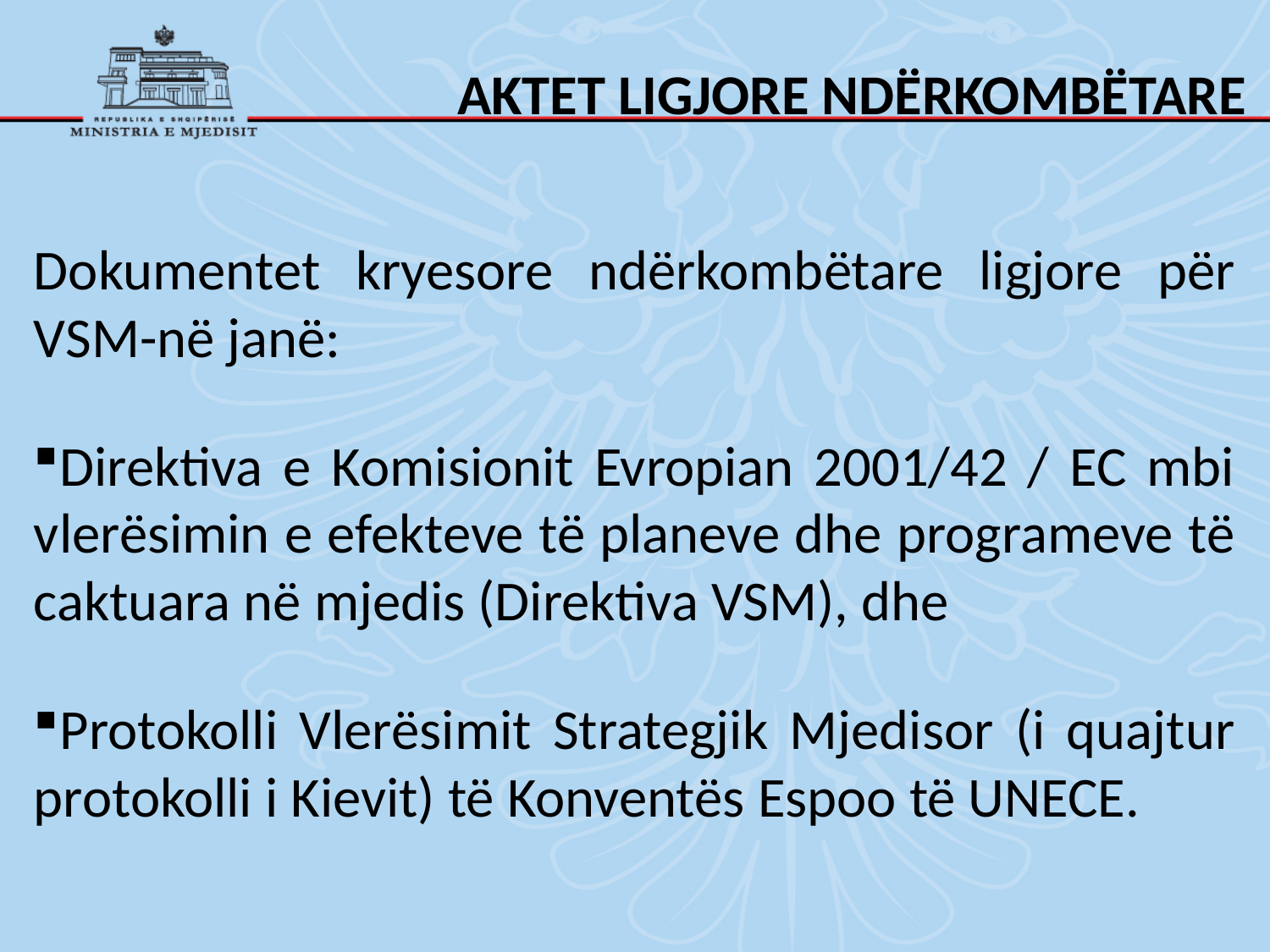

# AKTET LIGJORE NDËRKOMBËTARE

Dokumentet kryesore ndërkombëtare ligjore për VSM-në janë:

Direktiva e Komisionit Evropian 2001/42 / EC mbi vlerësimin e efekteve të planeve dhe programeve të caktuara në mjedis (Direktiva VSM), dhe

Protokolli Vlerësimit Strategjik Mjedisor (i quajtur protokolli i Kievit) të Konventës Espoo të UNECE.